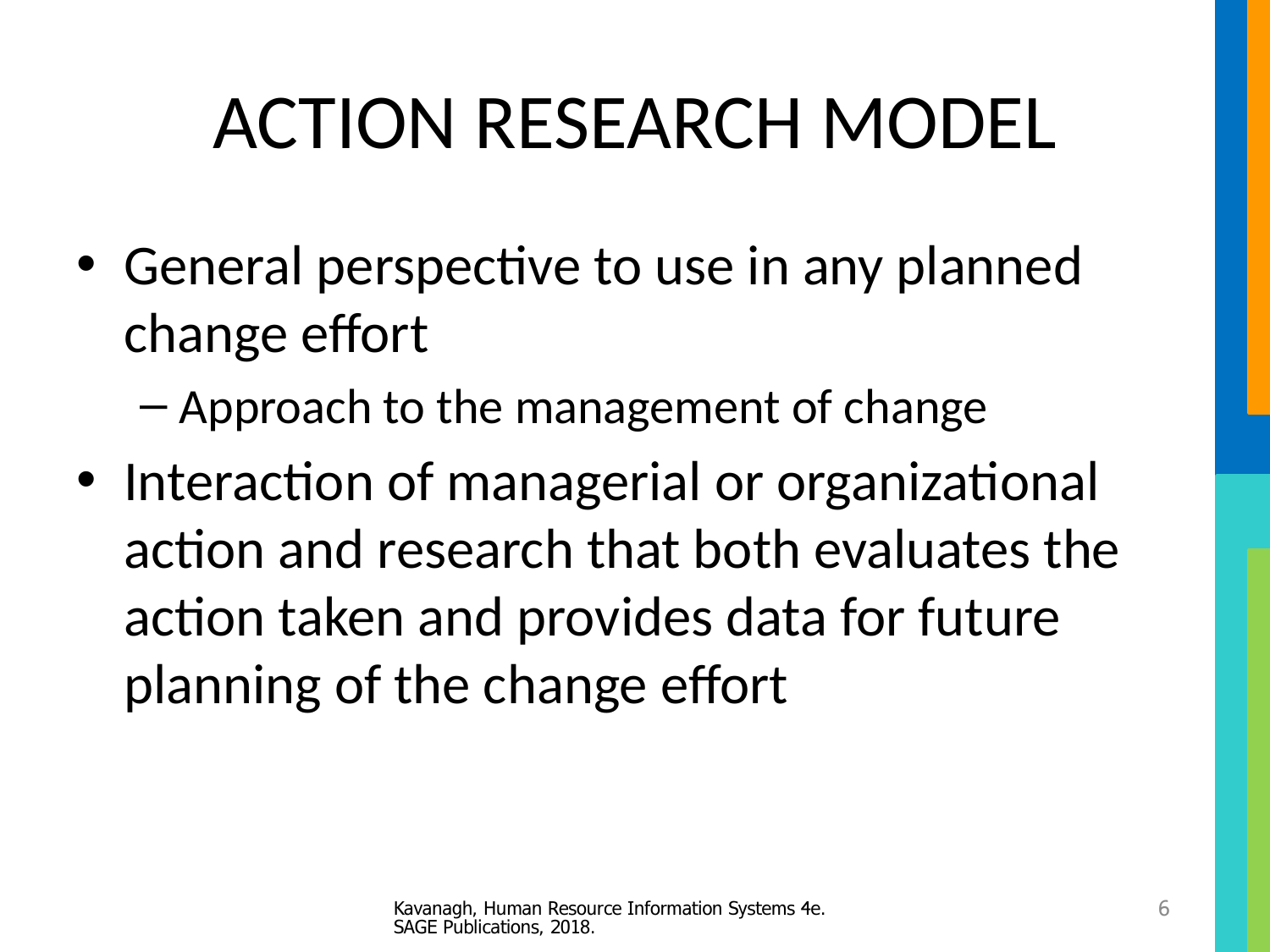

# ACTION RESEARCH MODEL
General perspective to use in any planned change effort
Approach to the management of change
Interaction of managerial or organizational action and research that both evaluates the action taken and provides data for future planning of the change effort

Kavanagh, Human Resource Information Systems 4e. SAGE Publications, 2018.
6